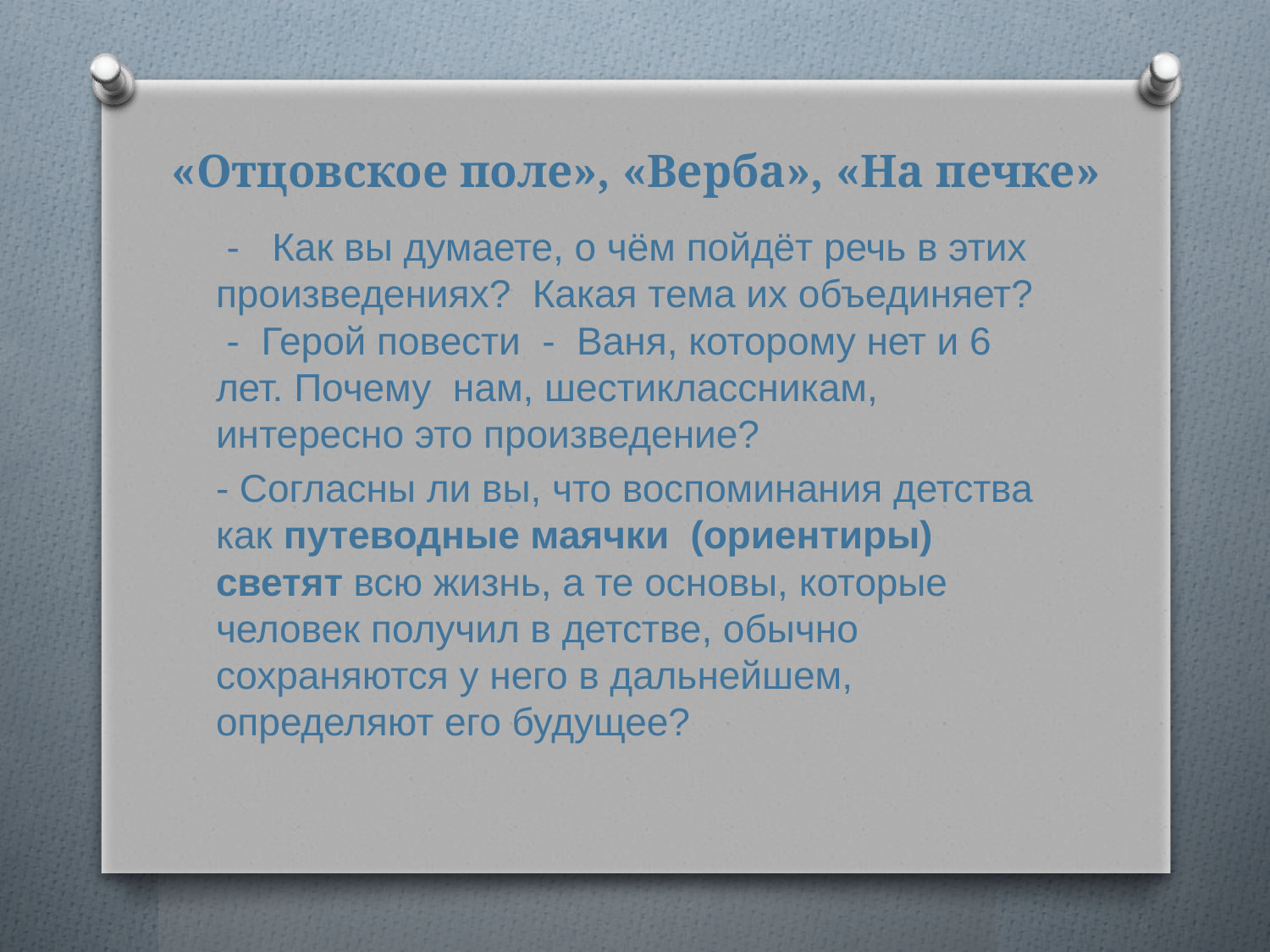

# «Отцовское поле», «Верба», «На печке»
 -   Как вы думаете, о чём пойдёт речь в этих произведениях?  Какая тема их объединяет?
 -  Герой повести  -  Ваня, которому нет и 6 лет. Почему  нам, шестиклассникам,  интересно это произведение?
- Согласны ли вы, что воспоминания детства как путеводные маячки  (ориентиры) светят всю жизнь, а те основы, которые человек получил в детстве, обычно сохраняются у него в дальнейшем, определяют его будущее?